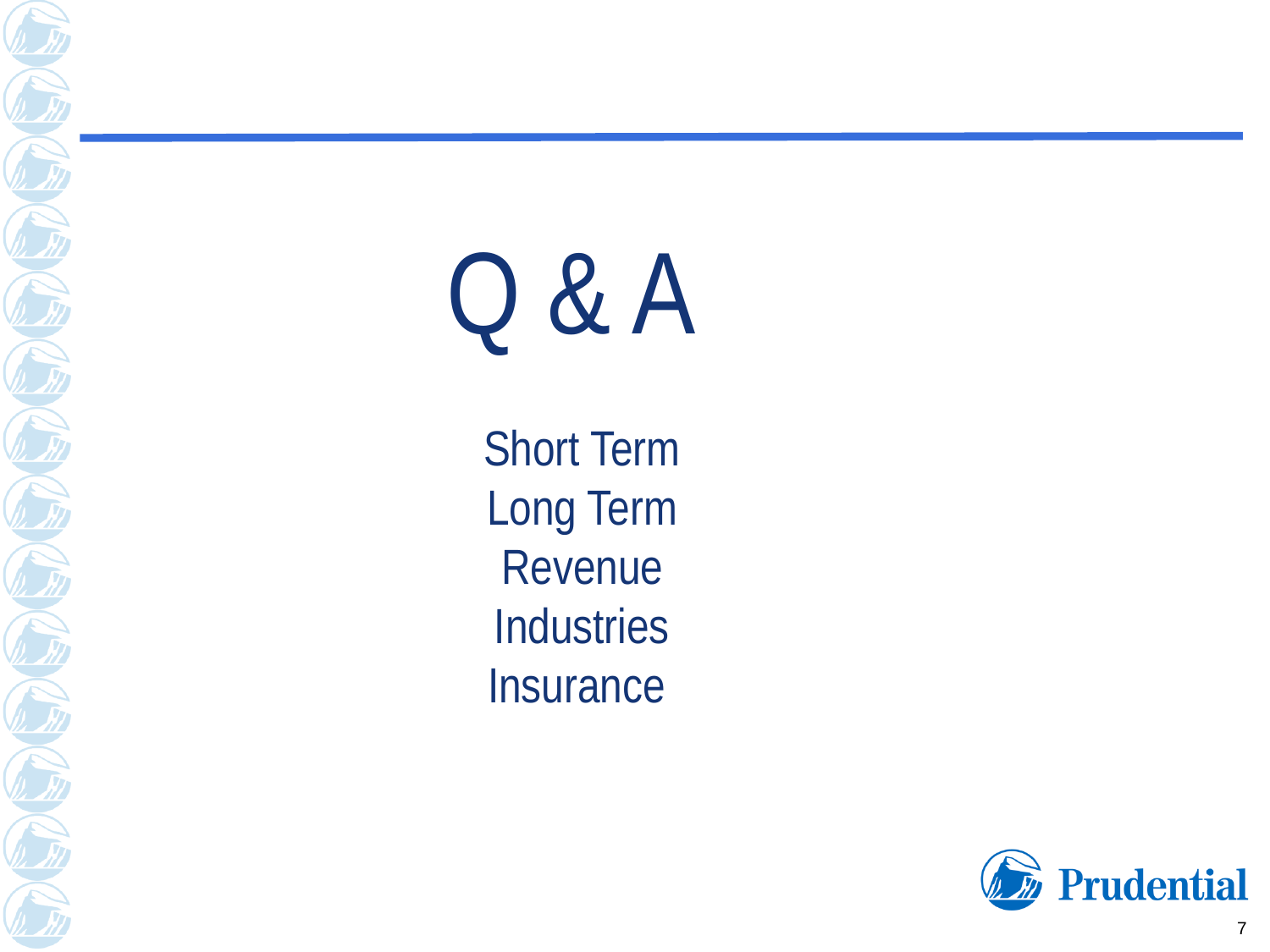

Q & A

Short Term
Long Term
Revenue
Industries
Insurance

7